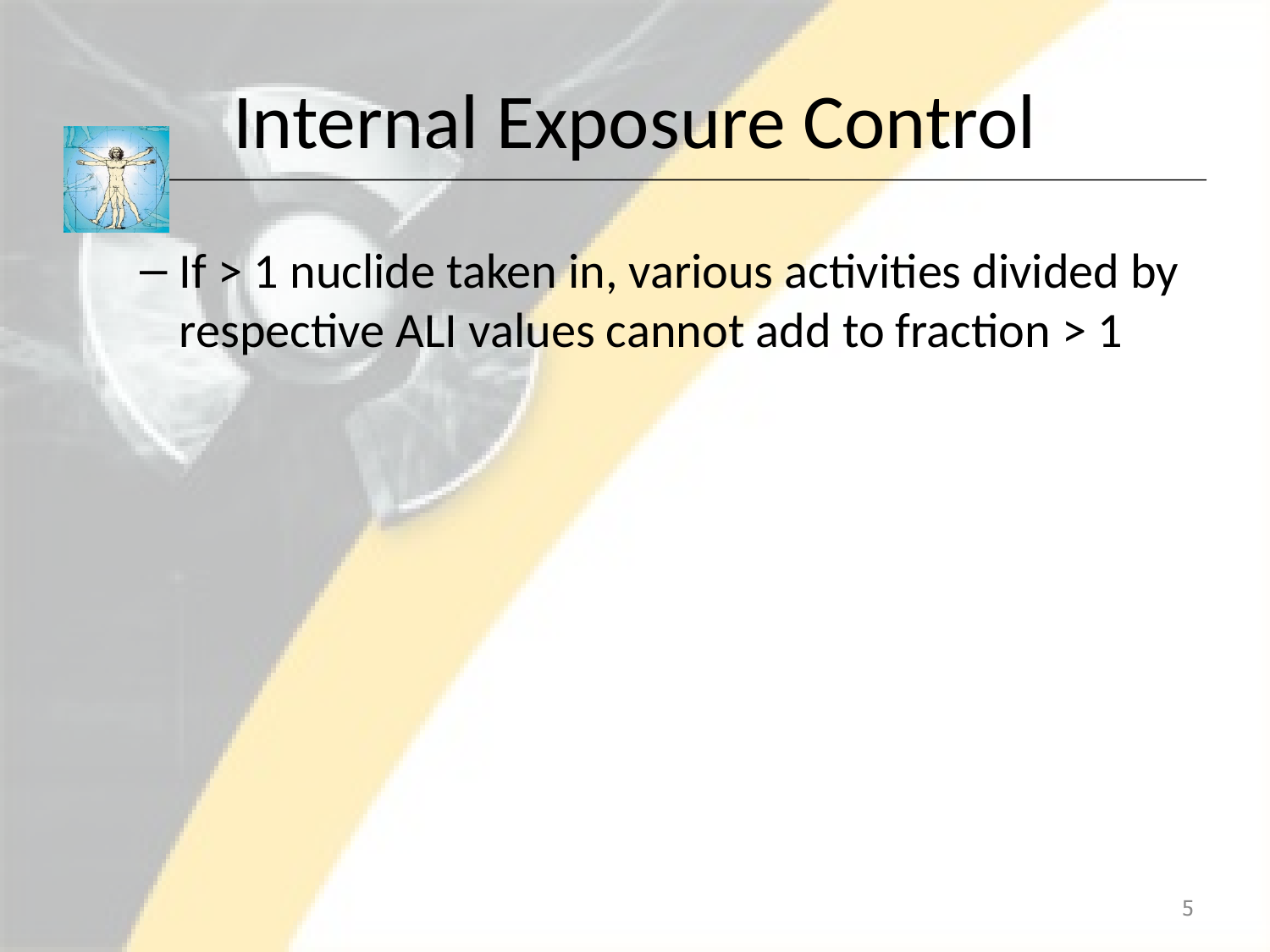

# Internal Exposure Control
If > 1 nuclide taken in, various activities divided by respective ALI values cannot add to fraction > 1
5